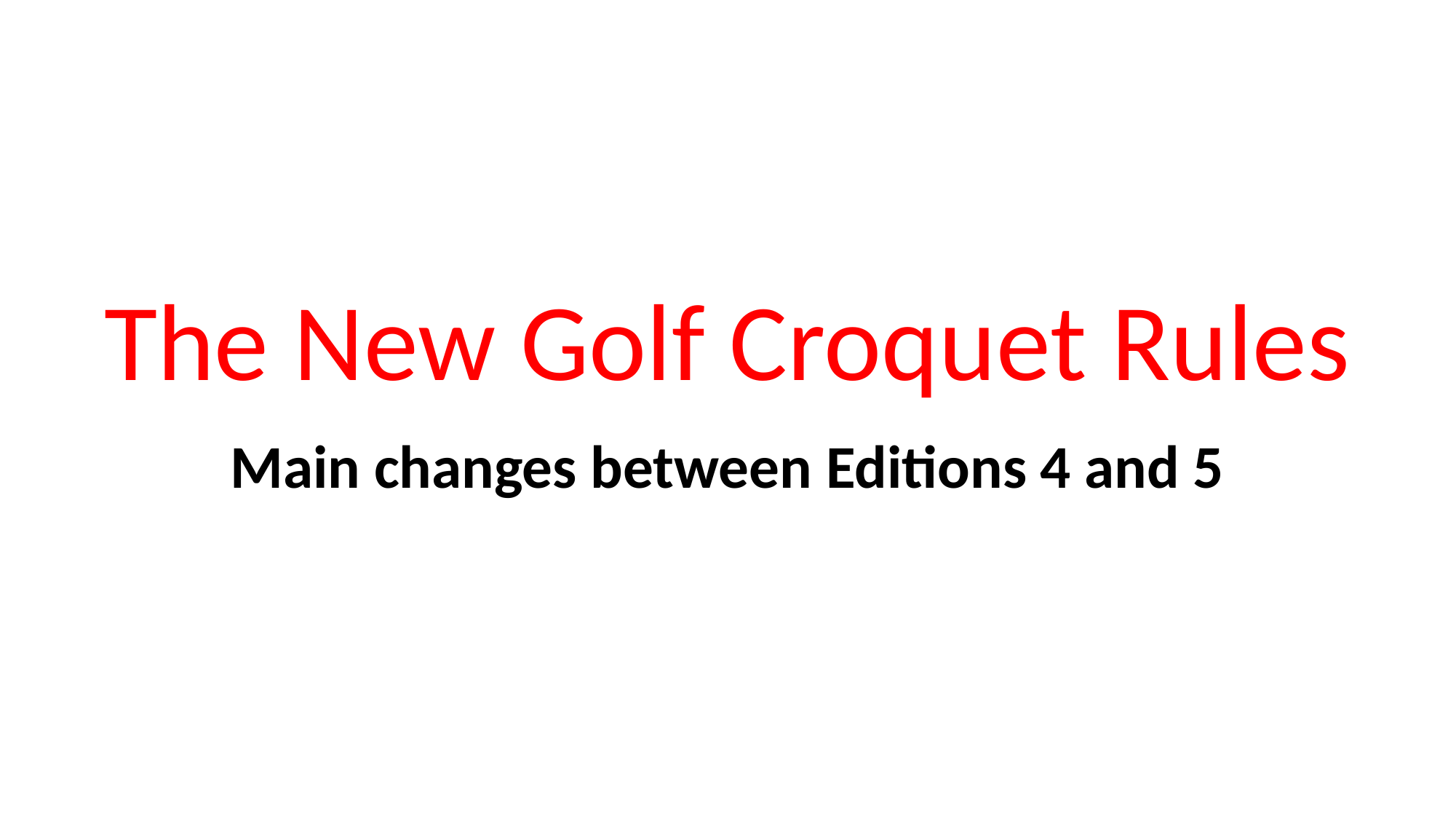

# The New Golf Croquet Rules
Fault-example 1
Main changes between Editions 4 and 5